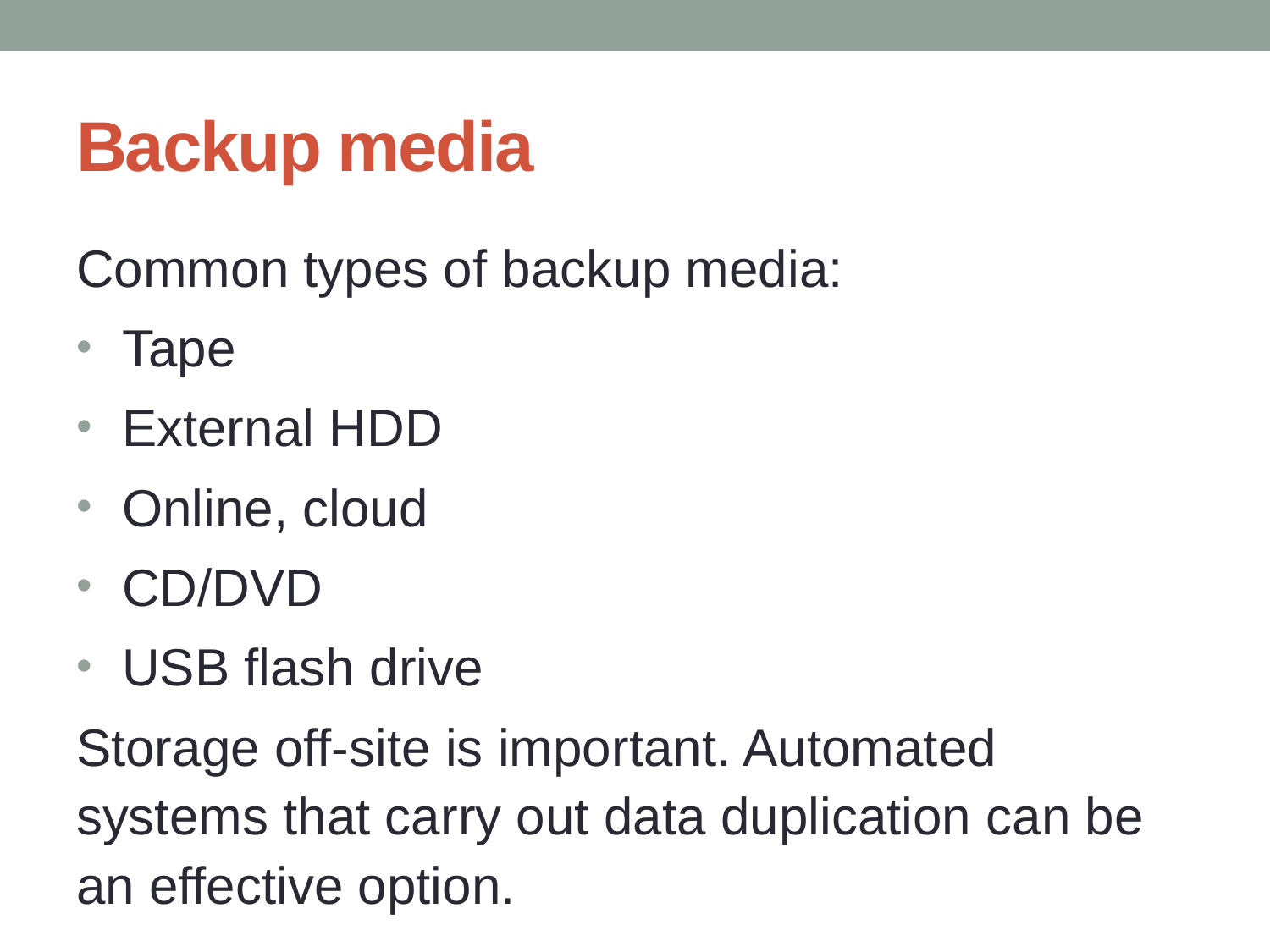

# Backup media
Common types of backup media:
Tape
External HDD
Online, cloud
CD/DVD
USB flash drive
Storage off-site is important. Automated systems that carry out data duplication can be an effective option.